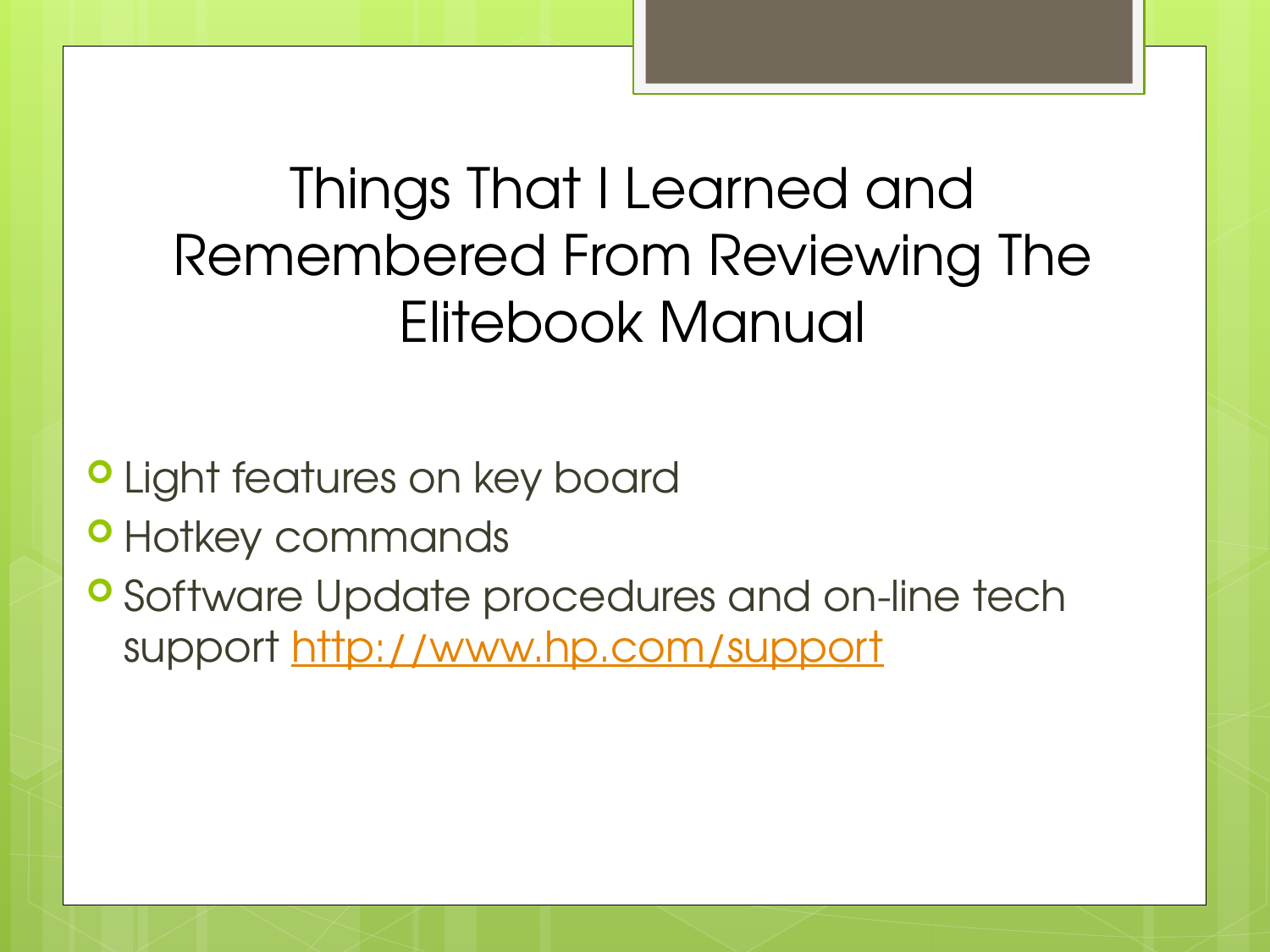

# Things That I Learned and Remembered From Reviewing The Elitebook Manual
Light features on key board
Hotkey commands
Software Update procedures and on-line tech support http://www.hp.com/support